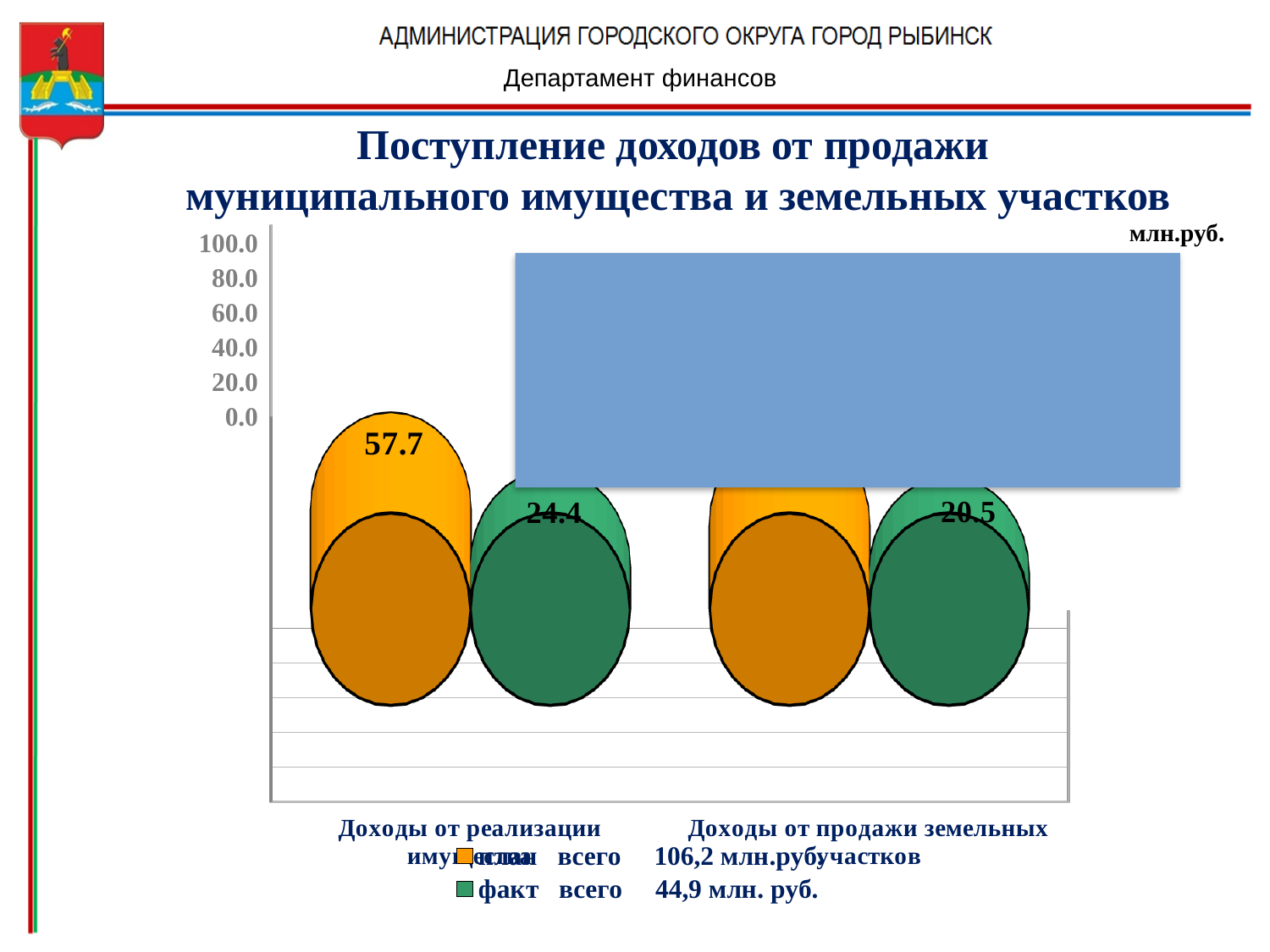

Департамент финансов
Поступление доходов от продажи
муниципального имущества и земельных участков

[unsupported chart]

млн.руб.